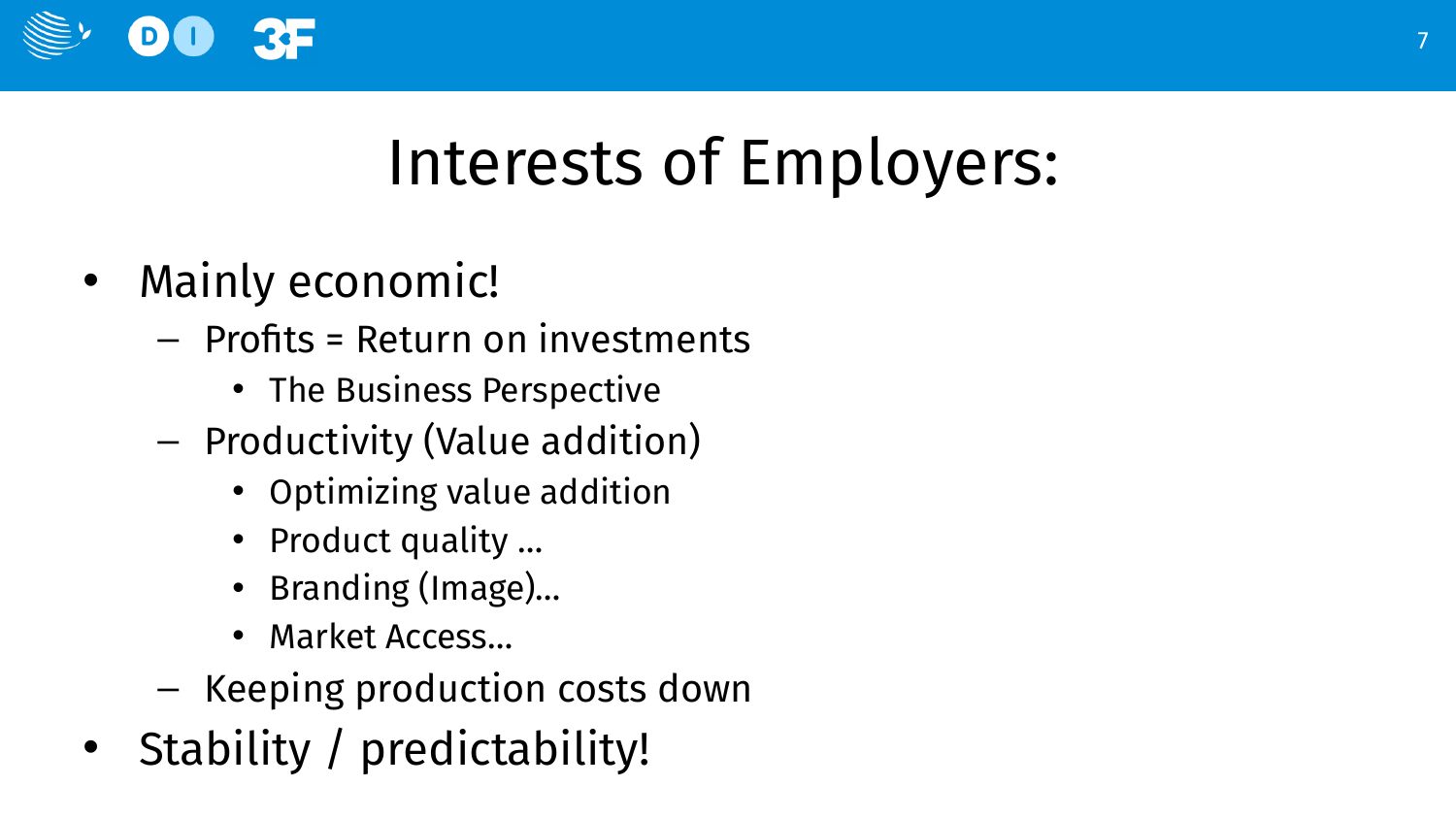

7
# Interests of Employers:
Mainly economic!
Profits = Return on investments
The Business Perspective
Productivity (Value addition)
Optimizing value addition
Product quality …
Branding (Image)…
Market Access…
Keeping production costs down
Stability / predictability!